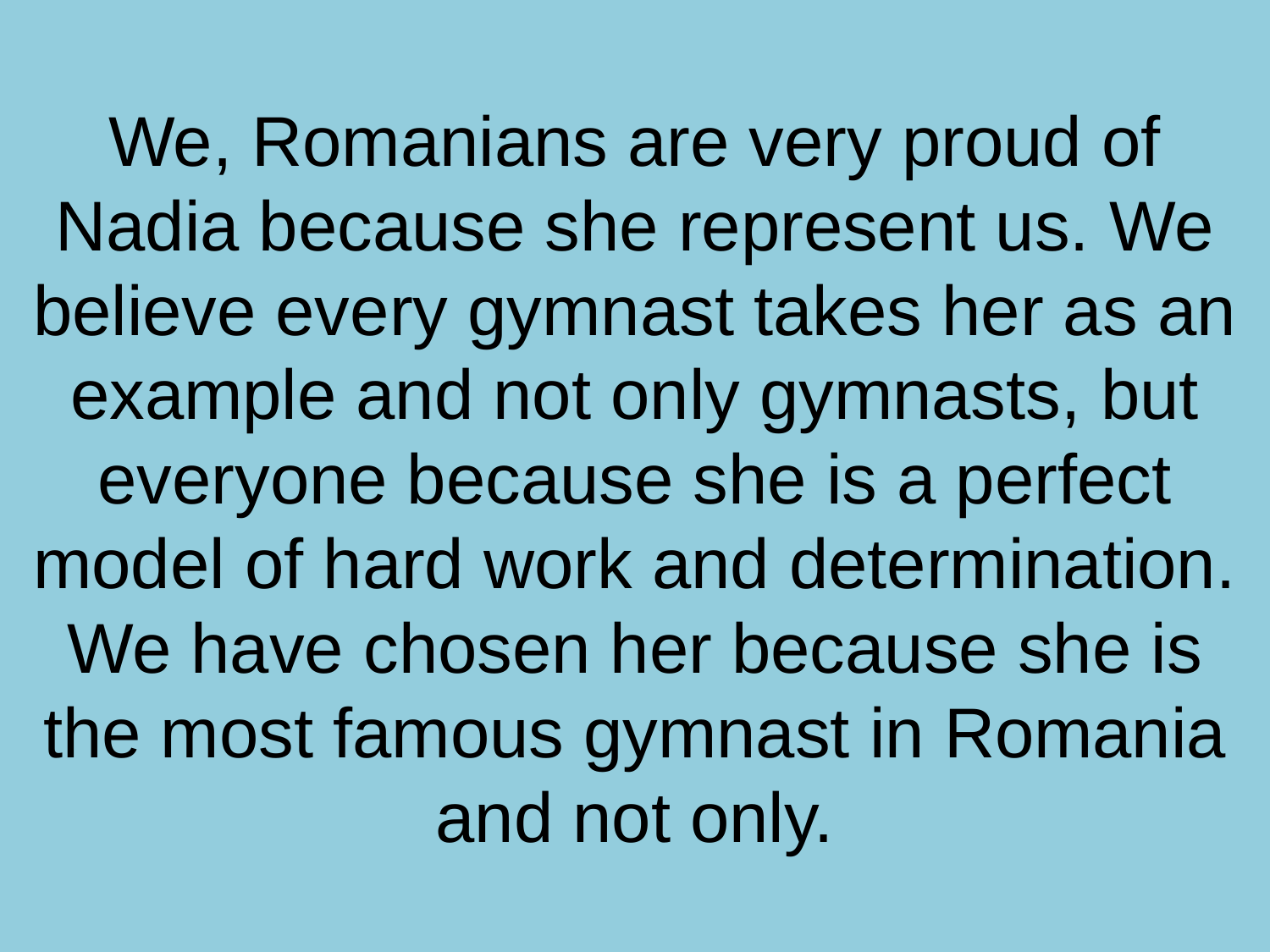

# We, Romanians are very proud of Nadia because she represent us. We believe every gymnast takes her as an example and not only gymnasts, but everyone because she is a perfect model of hard work and determination. We have chosen her because she is the most famous gymnast in Romania and not only.